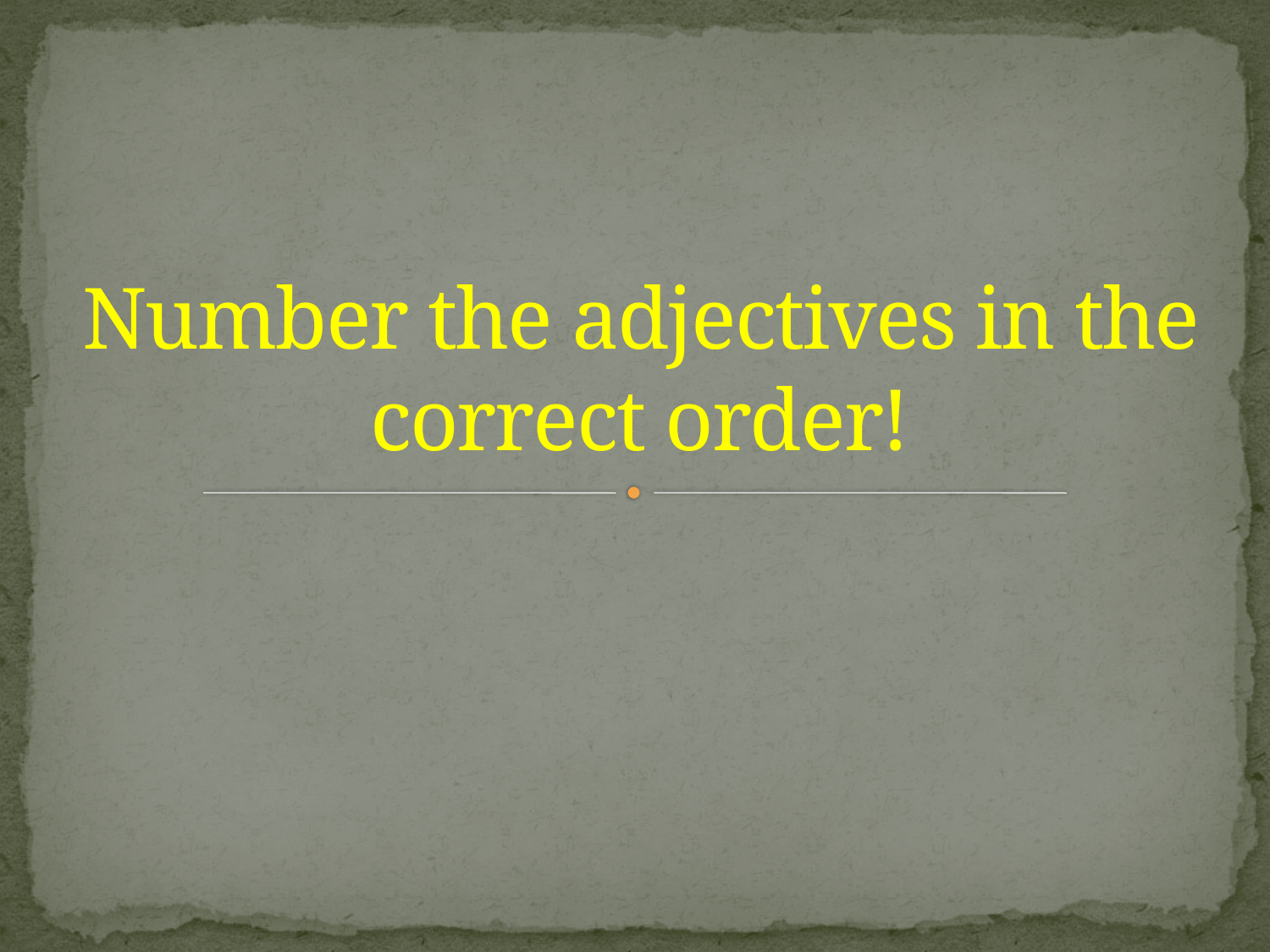

# Number the adjectives in the correct order!